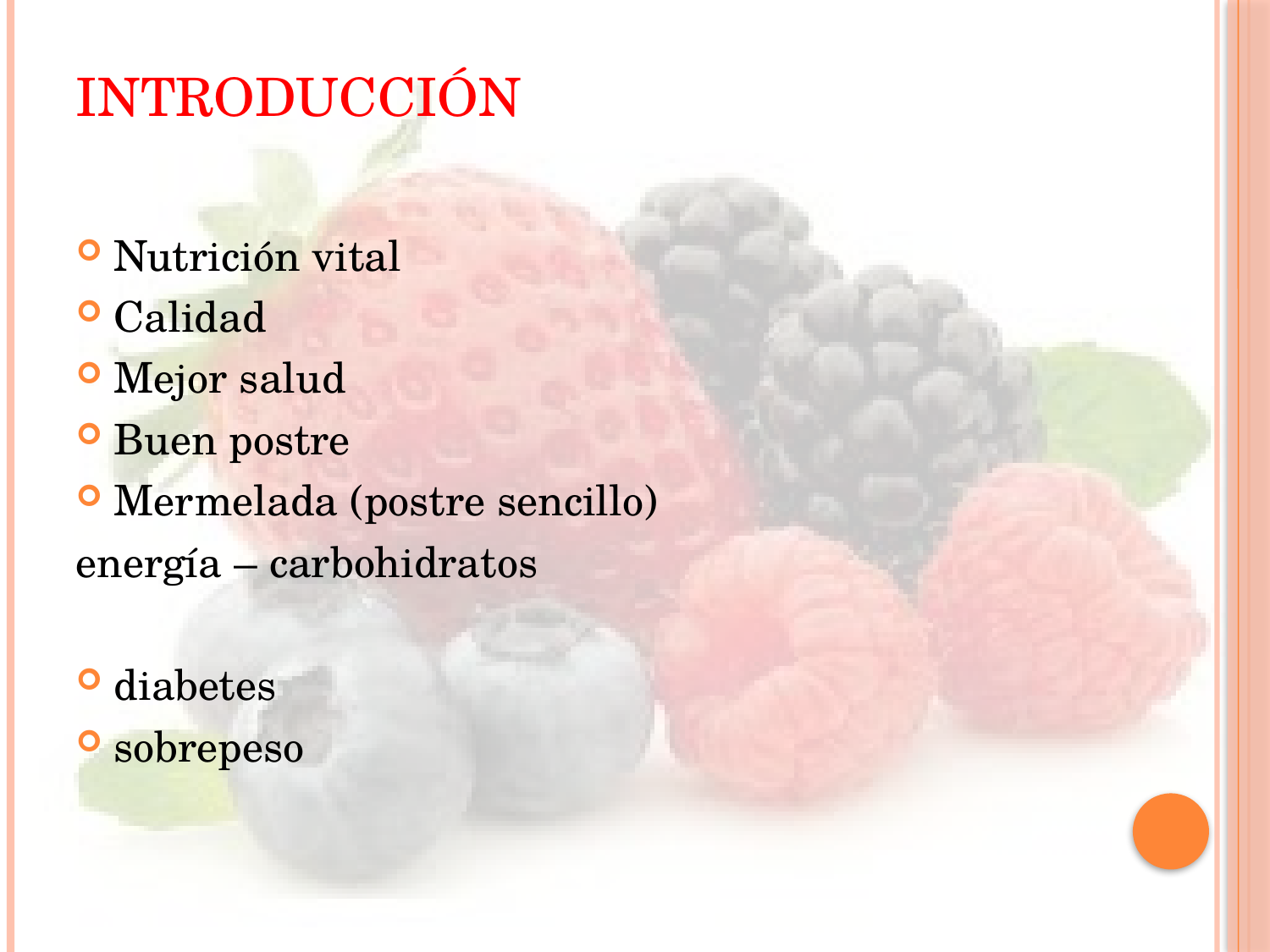

# Introducción
Nutrición vital
Calidad
Mejor salud
Buen postre
Mermelada (postre sencillo)
energía – carbohidratos

diabetes
sobrepeso